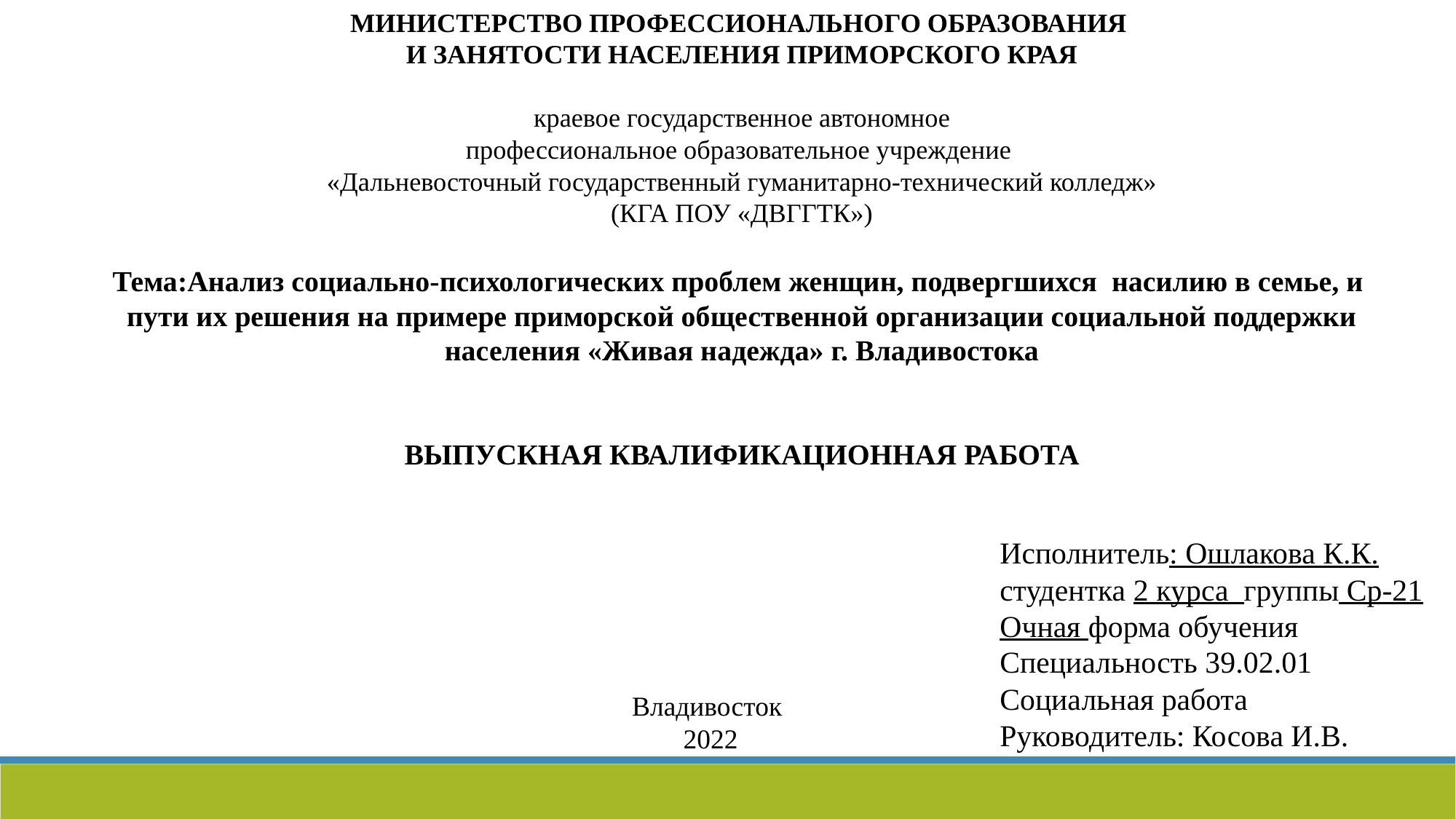

МИНИСТЕРСТВО ПРОФЕССИОНАЛЬНОГО ОБРАЗОВАНИЯ
И ЗАНЯТОСТИ НАСЕЛЕНИЯ ПРИМОРСКОГО КРАЯ
краевое государственное автономное
профессиональное образовательное учреждение
«Дальневосточный государственный гуманитарно-технический колледж»
(КГА ПОУ «ДВГГТК»)
Тема:Анализ социально-психологических проблем женщин, подвергшихся  насилию в семье, и  пути их решения на примере приморской общественной организации социальной поддержки населения «Живая надежда» г. Владивостока
ВЫПУСКНАЯ КВАЛИФИКАЦИОННАЯ РАБОТА
Исполнитель: Ошлакова К.К.
студентка 2 курса  группы Ср-21
Очная форма обучения
Специальность 39.02.01
Социальная работа
Руководитель: Косова И.В.
Владивосток
2022